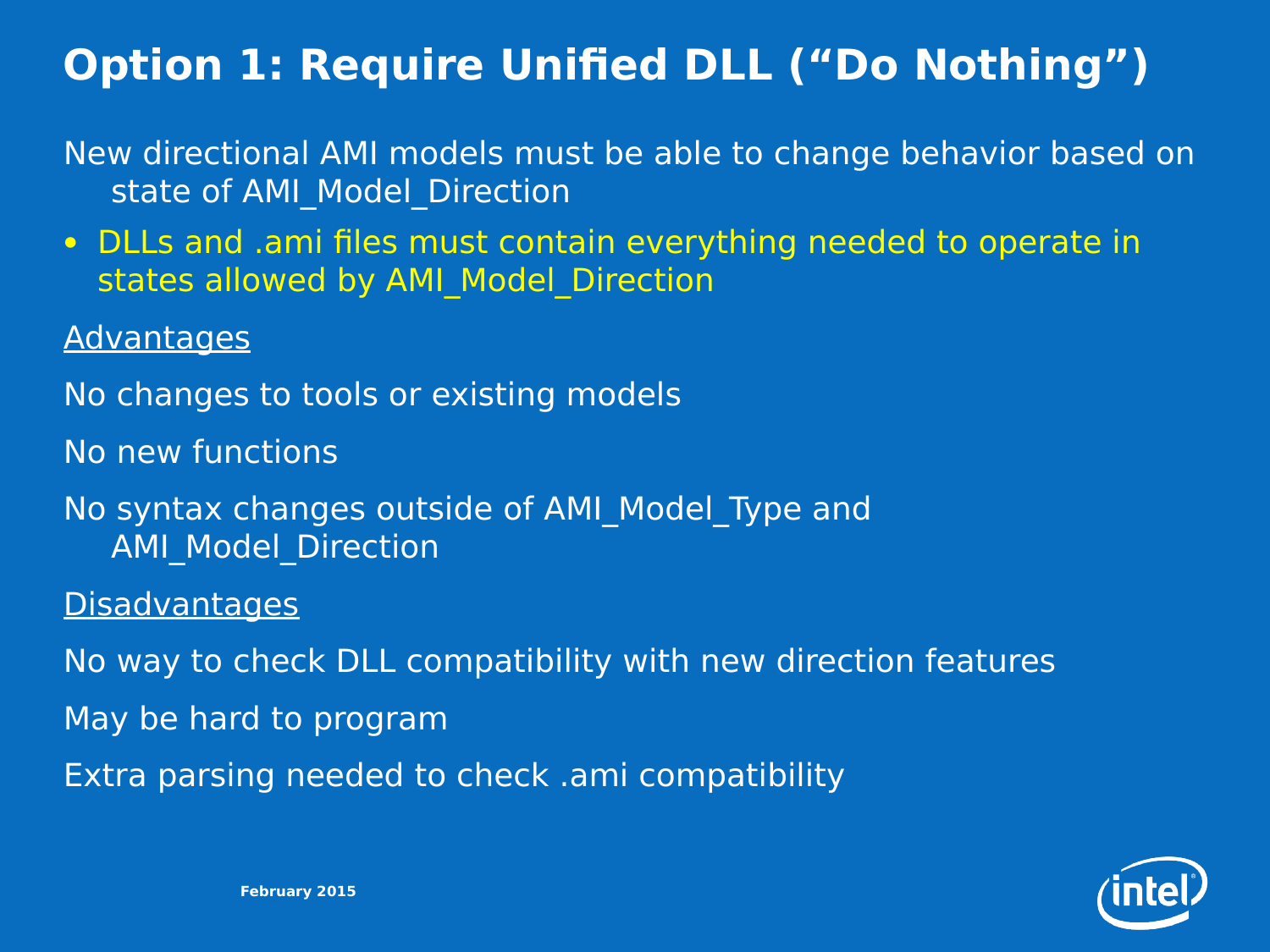

# Option 1: Require Unified DLL (“Do Nothing”)
New directional AMI models must be able to change behavior based on state of AMI_Model_Direction
DLLs and .ami files must contain everything needed to operate in states allowed by AMI_Model_Direction
Advantages
No changes to tools or existing models
No new functions
No syntax changes outside of AMI_Model_Type and AMI_Model_Direction
Disadvantages
No way to check DLL compatibility with new direction features
May be hard to program
Extra parsing needed to check .ami compatibility

February 2015